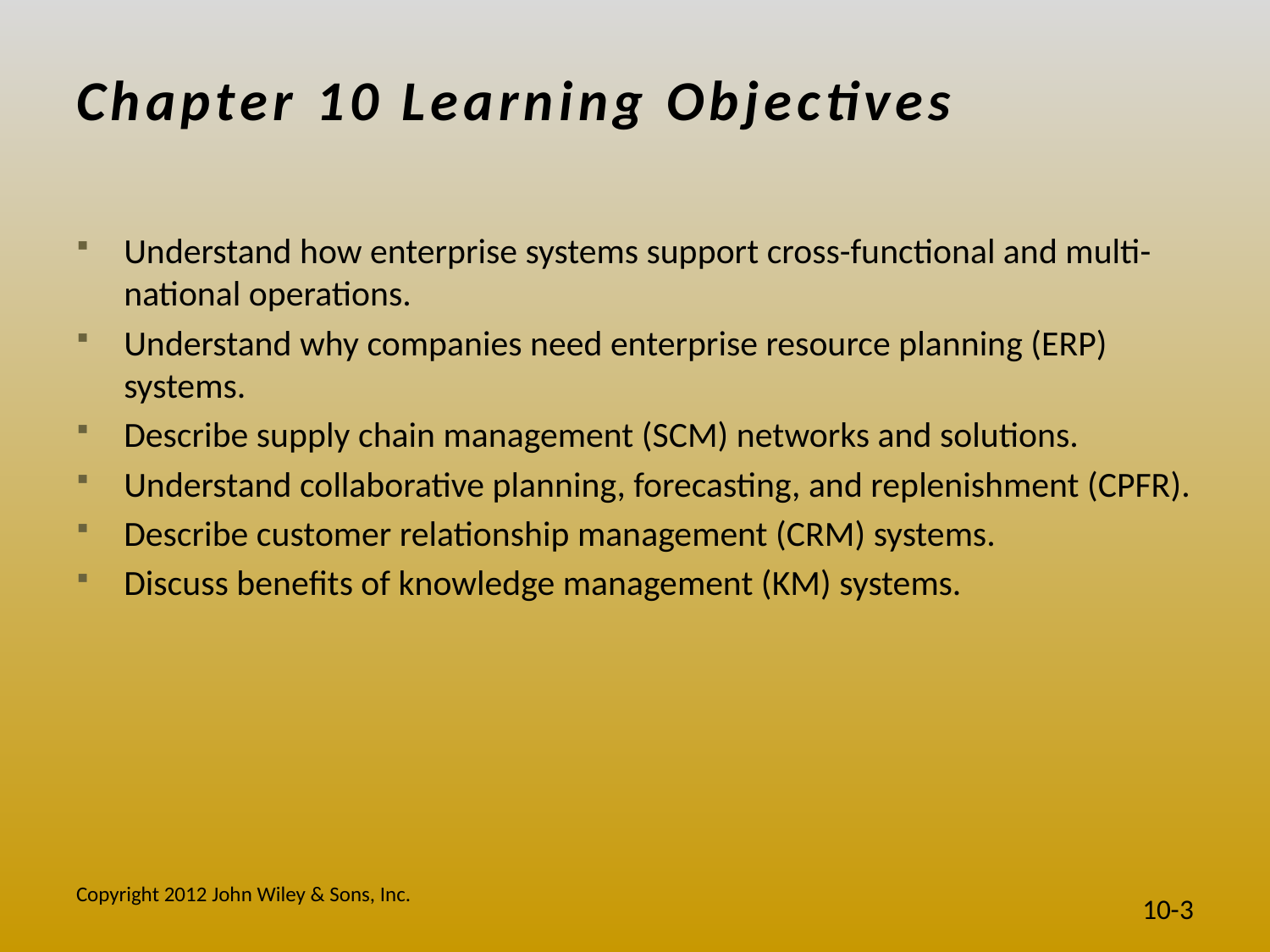

# Chapter 10 Learning Objectives
Understand how enterprise systems support cross-functional and multi-national operations.
Understand why companies need enterprise resource planning (ERP) systems.
Describe supply chain management (SCM) networks and solutions.
Understand collaborative planning, forecasting, and replenishment (CPFR).
Describe customer relationship management (CRM) systems.
Discuss benefits of knowledge management (KM) systems.
Copyright 2012 John Wiley & Sons, Inc.
10-3